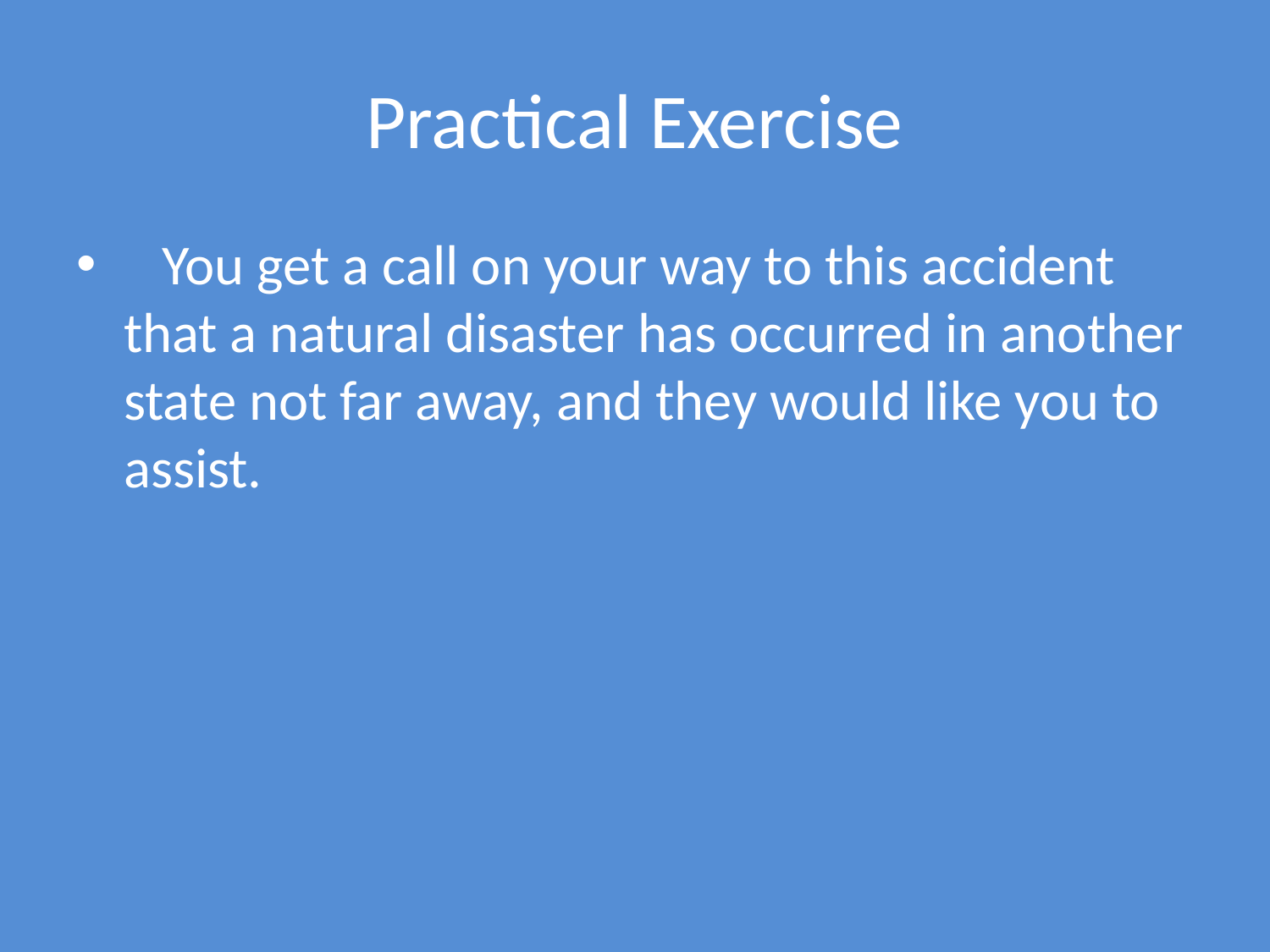

# Practical Exercise
   You get a call on your way to this accident that a natural disaster has occurred in another state not far away, and they would like you to assist.